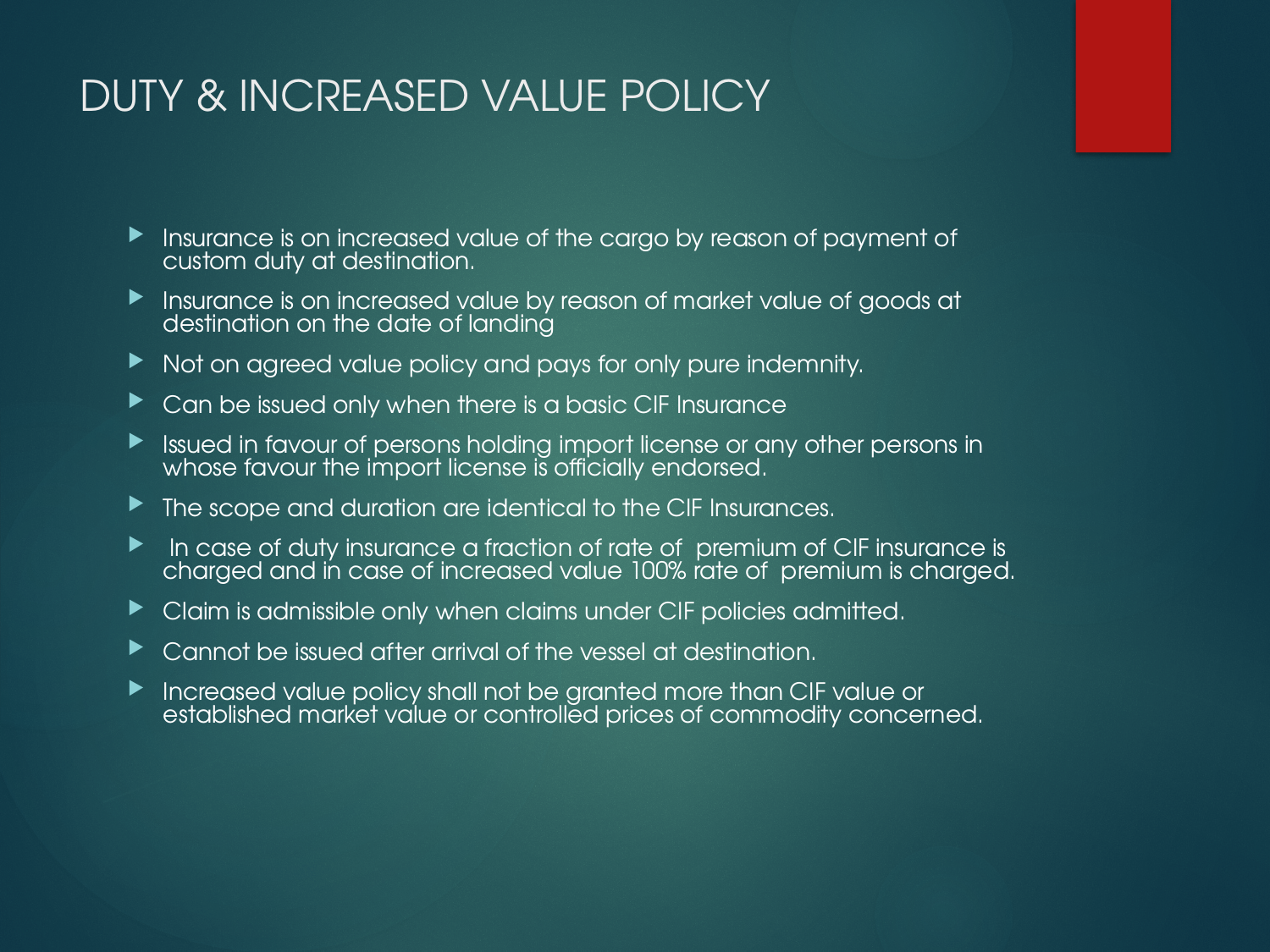

# DUTY & INCREASED VALUE POLICY
Insurance is on increased value of the cargo by reason of payment of custom duty at destination.
Insurance is on increased value by reason of market value of goods at destination on the date of landing
Not on agreed value policy and pays for only pure indemnity.
Can be issued only when there is a basic CIF Insurance
Issued in favour of persons holding import license or any other persons in whose favour the import license is officially endorsed.
The scope and duration are identical to the CIF Insurances.
 In case of duty insurance a fraction of rate of  premium of CIF insurance is charged and in case of increased value 100% rate of  premium is charged.
Claim is admissible only when claims under CIF policies admitted.
Cannot be issued after arrival of the vessel at destination.
Increased value policy shall not be granted more than CIF value or established market value or controlled prices of commodity concerned.